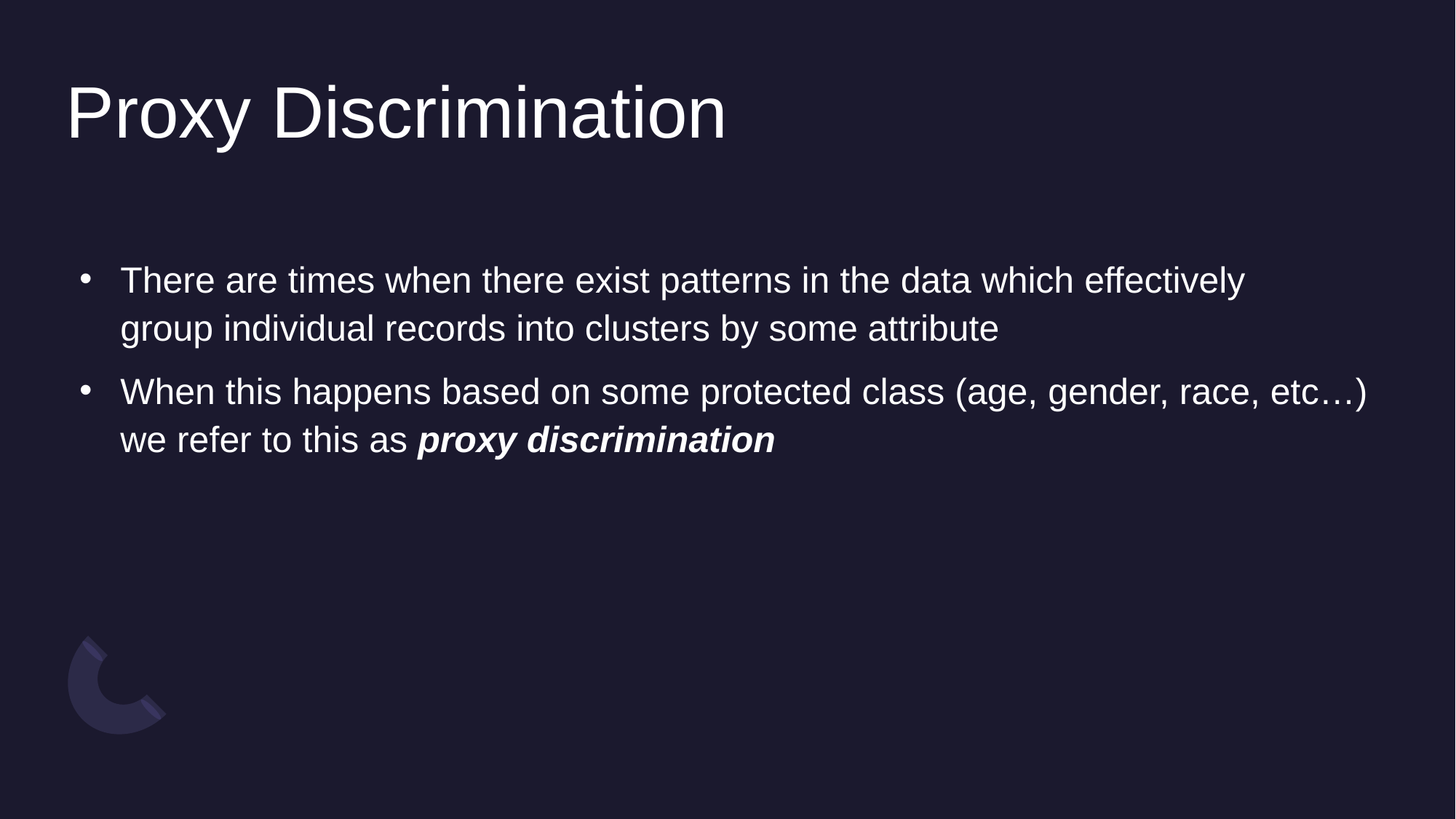

# Proxy Discrimination
There are times when there exist patterns in the data which effectively
group individual records into clusters by some attribute
When this happens based on some protected class (age, gender, race, etc…)
we refer to this as proxy discrimination